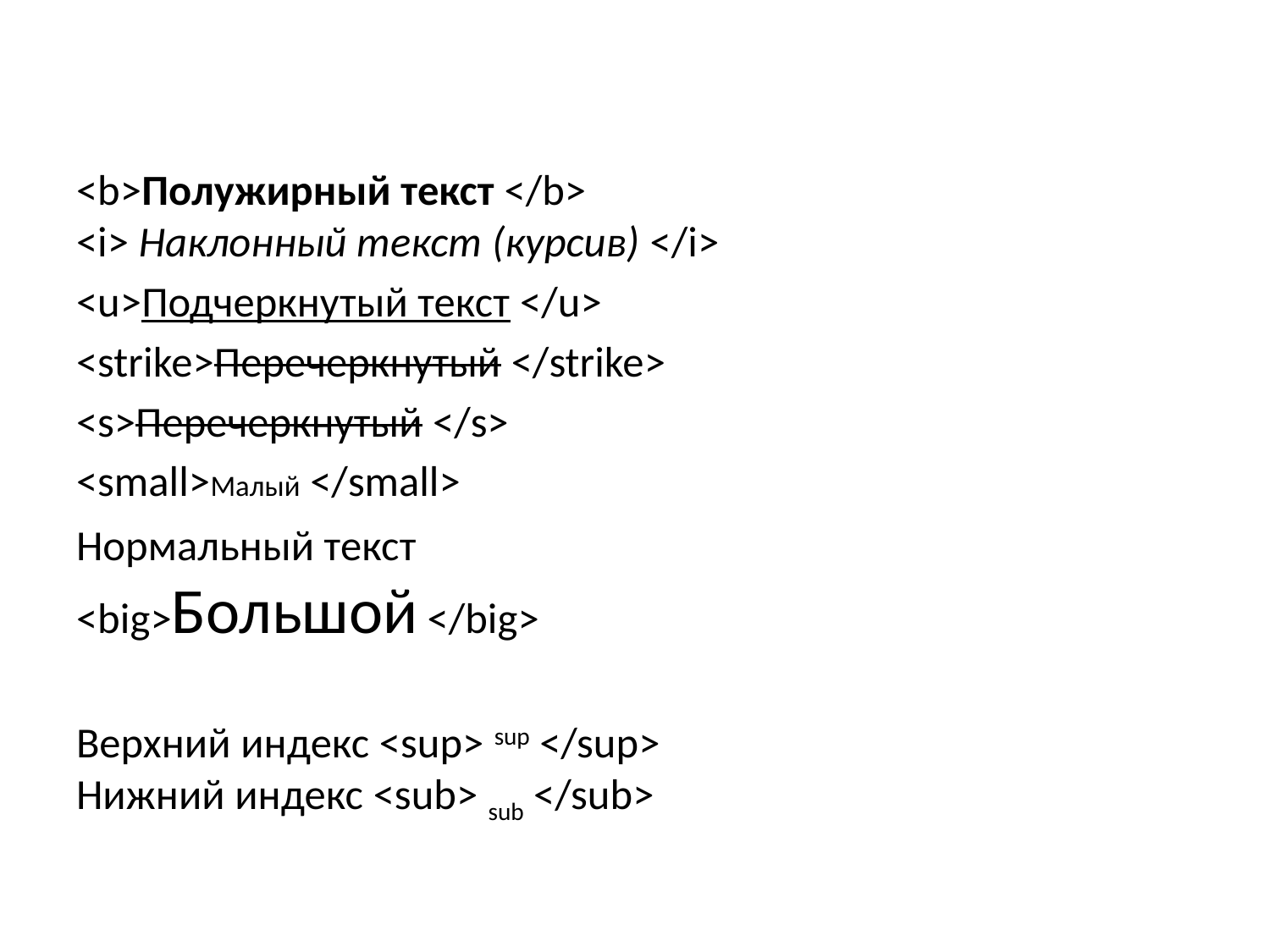

#
<b>Полужирный текст </b>
<i> Наклонный текст (курсив) </i>
<u>Подчеркнутый текст </u>
<strike>Перечеркнутый </strike>
<s>Перечеркнутый </s>
<small>Малый </small>
Нормальный текст
<big>Большой </big>

Верхний индекс <sup> sup </sup>
Нижний индекс <sub> sub </sub>